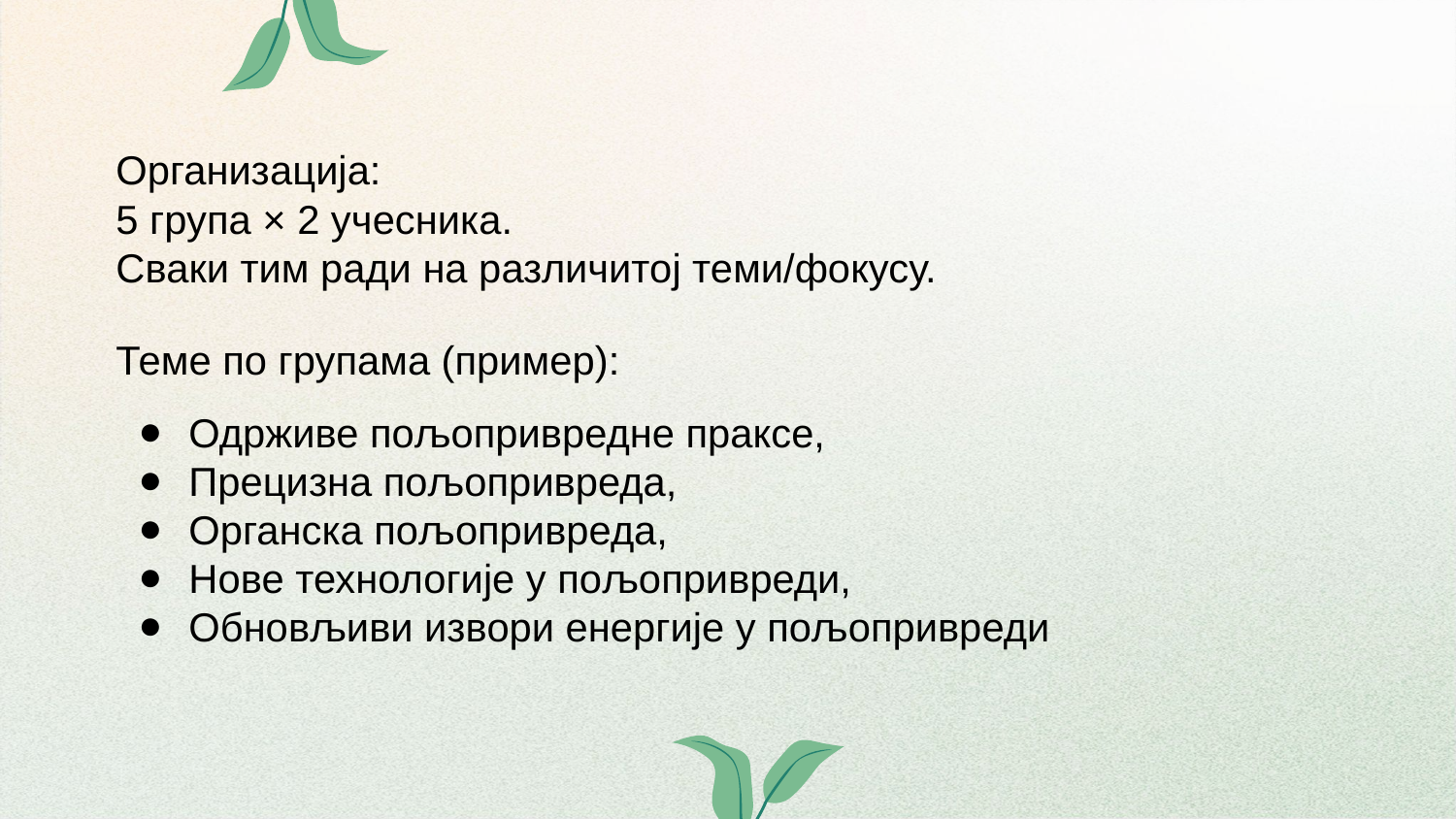

Организација:
5 група × 2 учесника.
Сваки тим ради на различитој теми/фокусу.

Теме по групама (пример):

Одрживе пољопривредне праксе,
Прецизна пољопривреда,
Органска пољопривреда,
Нове технологије у пољопривреди,
Обновљиви извори енергије у пољопривреди